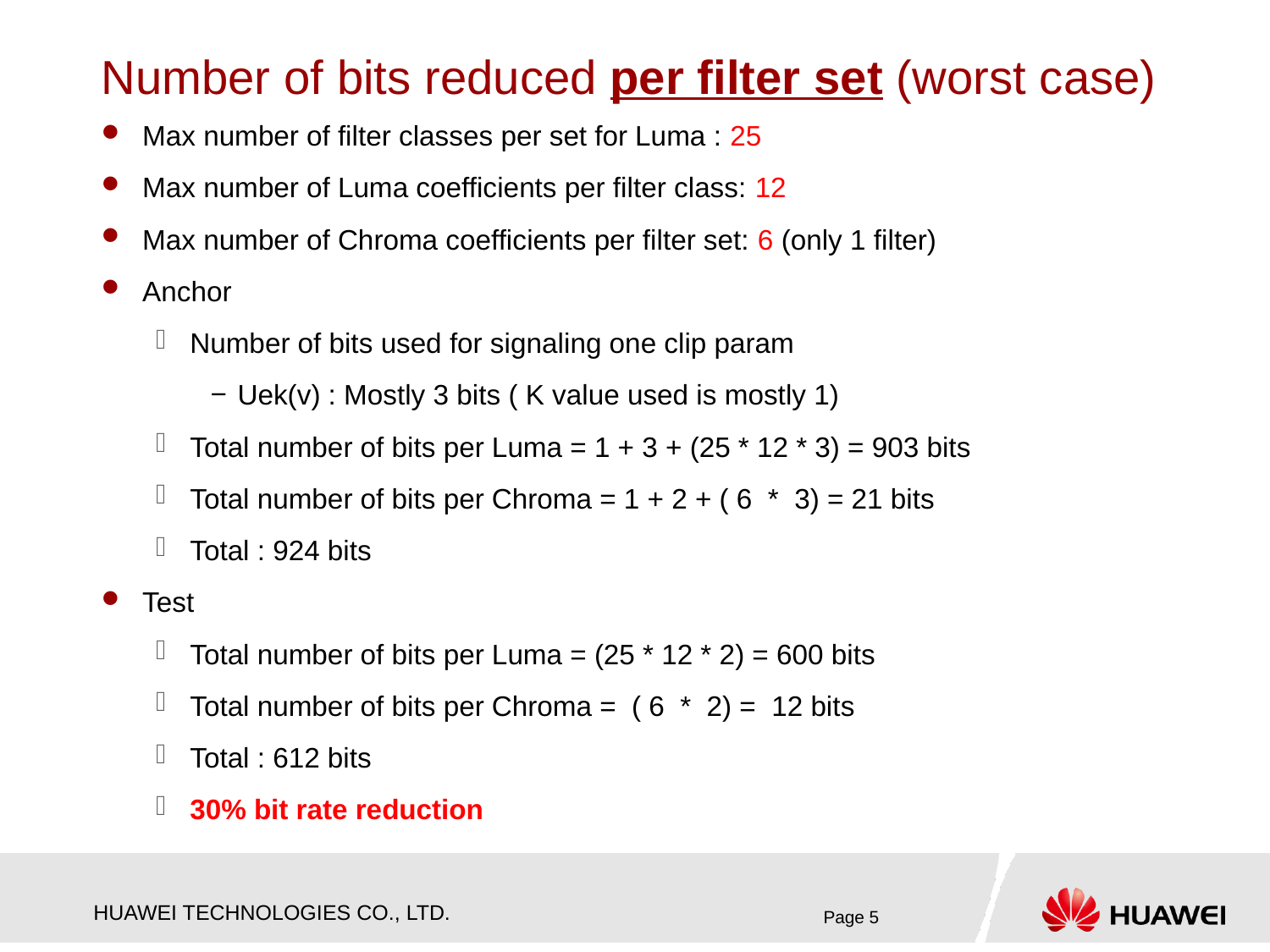

# Number of bits reduced per filter set (worst case)
Max number of filter classes per set for Luma : 25
Max number of Luma coefficients per filter class: 12
Max number of Chroma coefficients per filter set: 6 (only 1 filter)
Anchor
Number of bits used for signaling one clip param
Uek(v) : Mostly 3 bits ( K value used is mostly 1)
Total number of bits per Luma = 1 + 3 + (25 * 12 * 3) = 903 bits
Total number of bits per Chroma = 1 + 2 + ( 6  *  3) = 21 bits
Total : 924 bits
Test
Total number of bits per Luma = (25 * 12 * 2) = 600 bits
Total number of bits per Chroma =  ( 6  *  2) =  12 bits
Total : 612 bits
30% bit rate reduction

Page 5